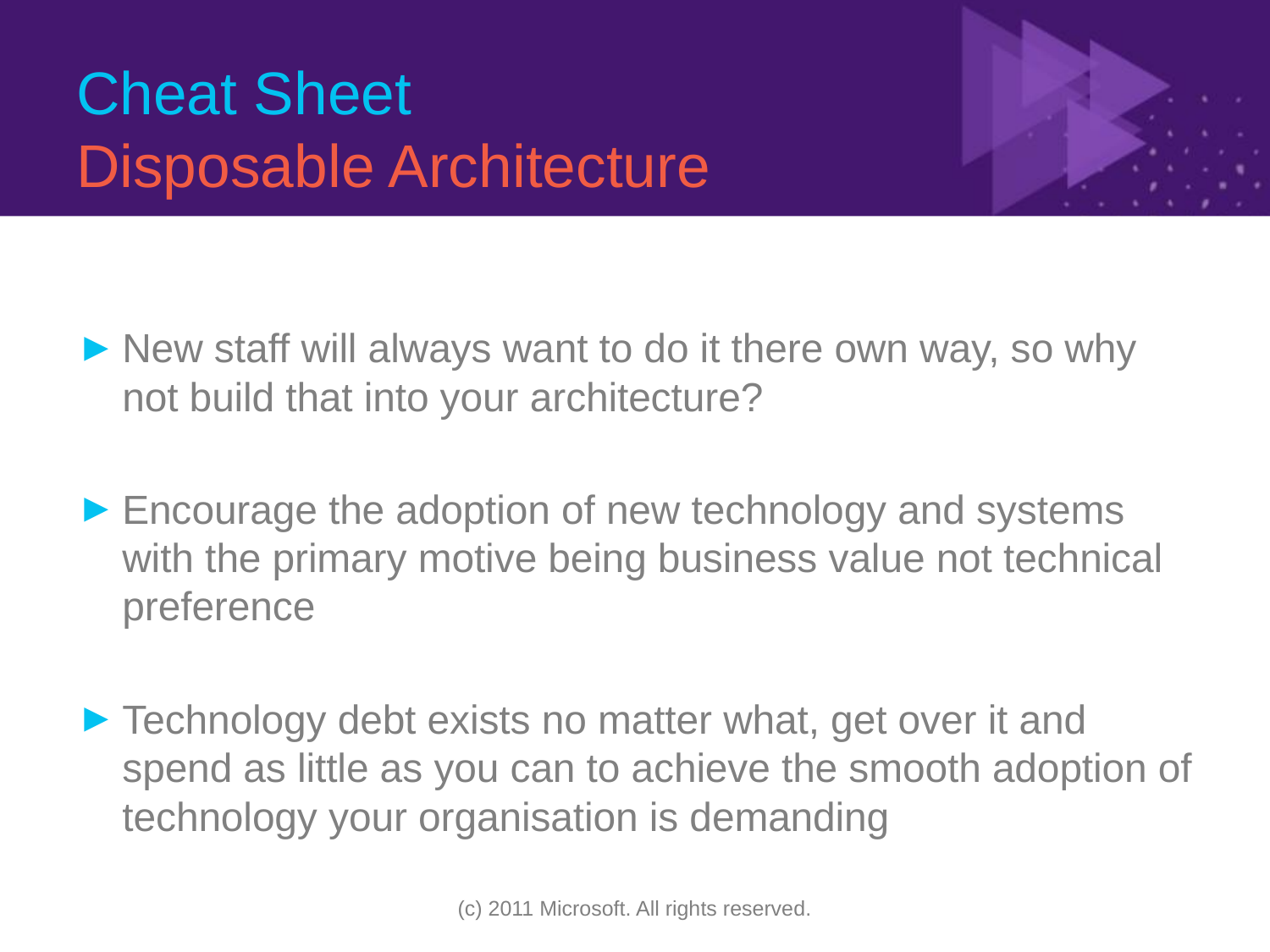

# Cheat Sheet Disposable Architecture
New staff will always want to do it there own way, so why not build that into your architecture?

Encourage the adoption of new technology and systems with the primary motive being business value not technical preference

Technology debt exists no matter what, get over it and spend as little as you can to achieve the smooth adoption of technology your organisation is demanding
(c) 2011 Microsoft. All rights reserved.